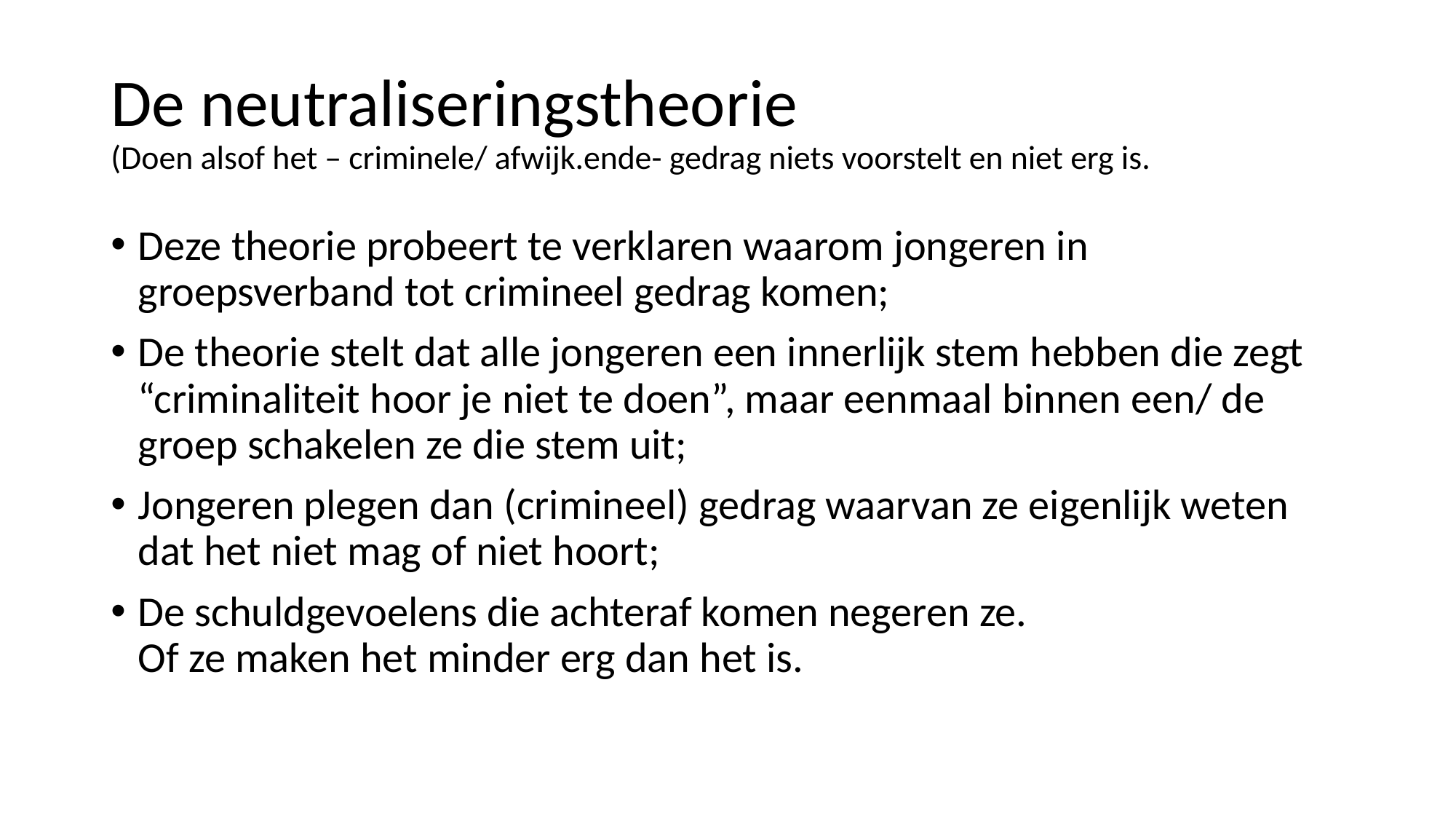

# De neutraliseringstheorie (Doen alsof het – criminele/ afwijk.ende- gedrag niets voorstelt en niet erg is.
Deze theorie probeert te verklaren waarom jongeren in groepsverband tot crimineel gedrag komen;
De theorie stelt dat alle jongeren een innerlijk stem hebben die zegt “criminaliteit hoor je niet te doen”, maar eenmaal binnen een/ de groep schakelen ze die stem uit;
Jongeren plegen dan (crimineel) gedrag waarvan ze eigenlijk weten dat het niet mag of niet hoort;
De schuldgevoelens die achteraf komen negeren ze.
Of ze maken het minder erg dan het is.